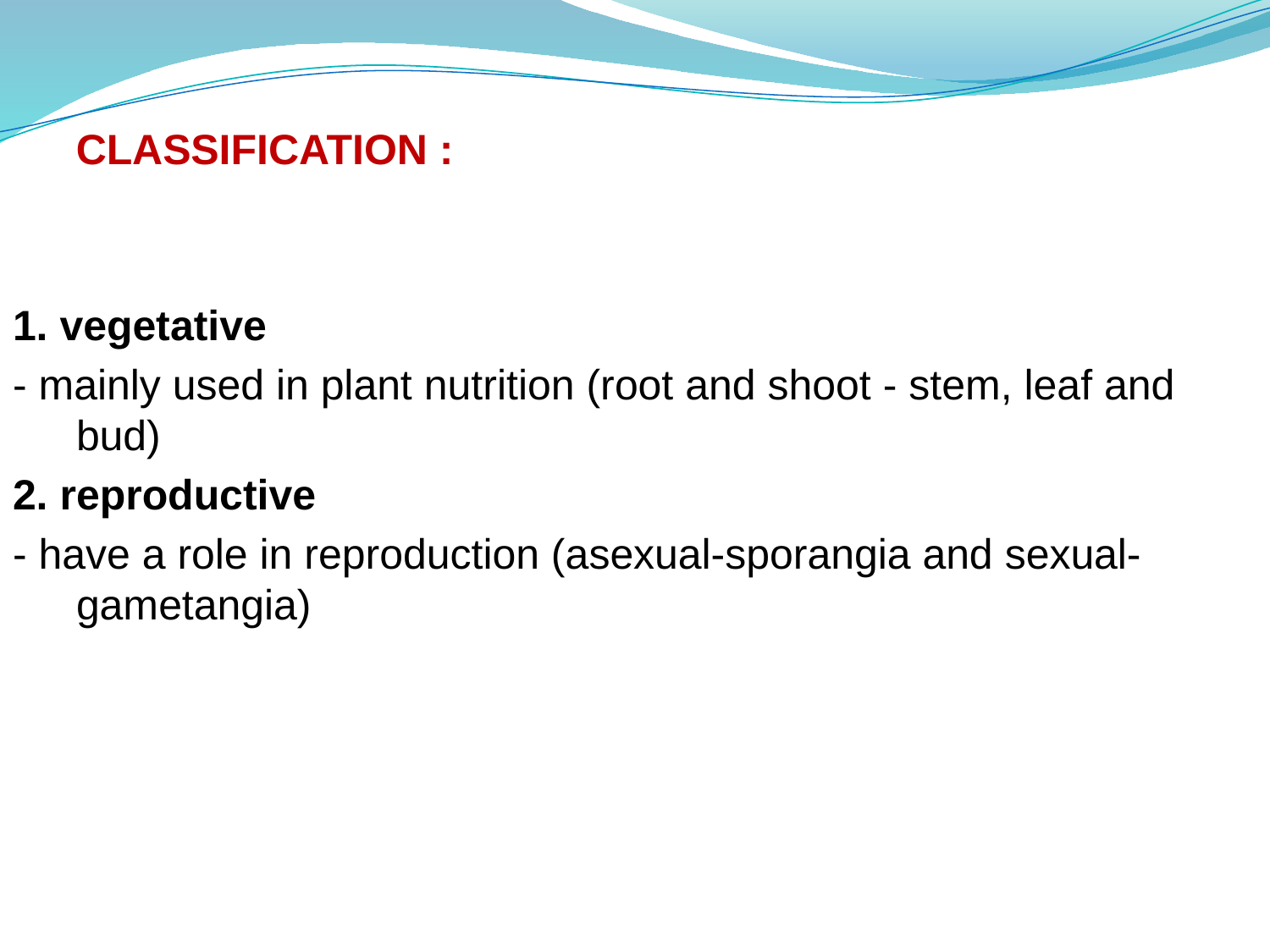

CLASSIFICATION :

1. vegetative
- mainly used in plant nutrition (root and shoot - stem, leaf and bud)
2. reproductive
- have a role in reproduction (asexual-sporangia and sexual-gametangia)